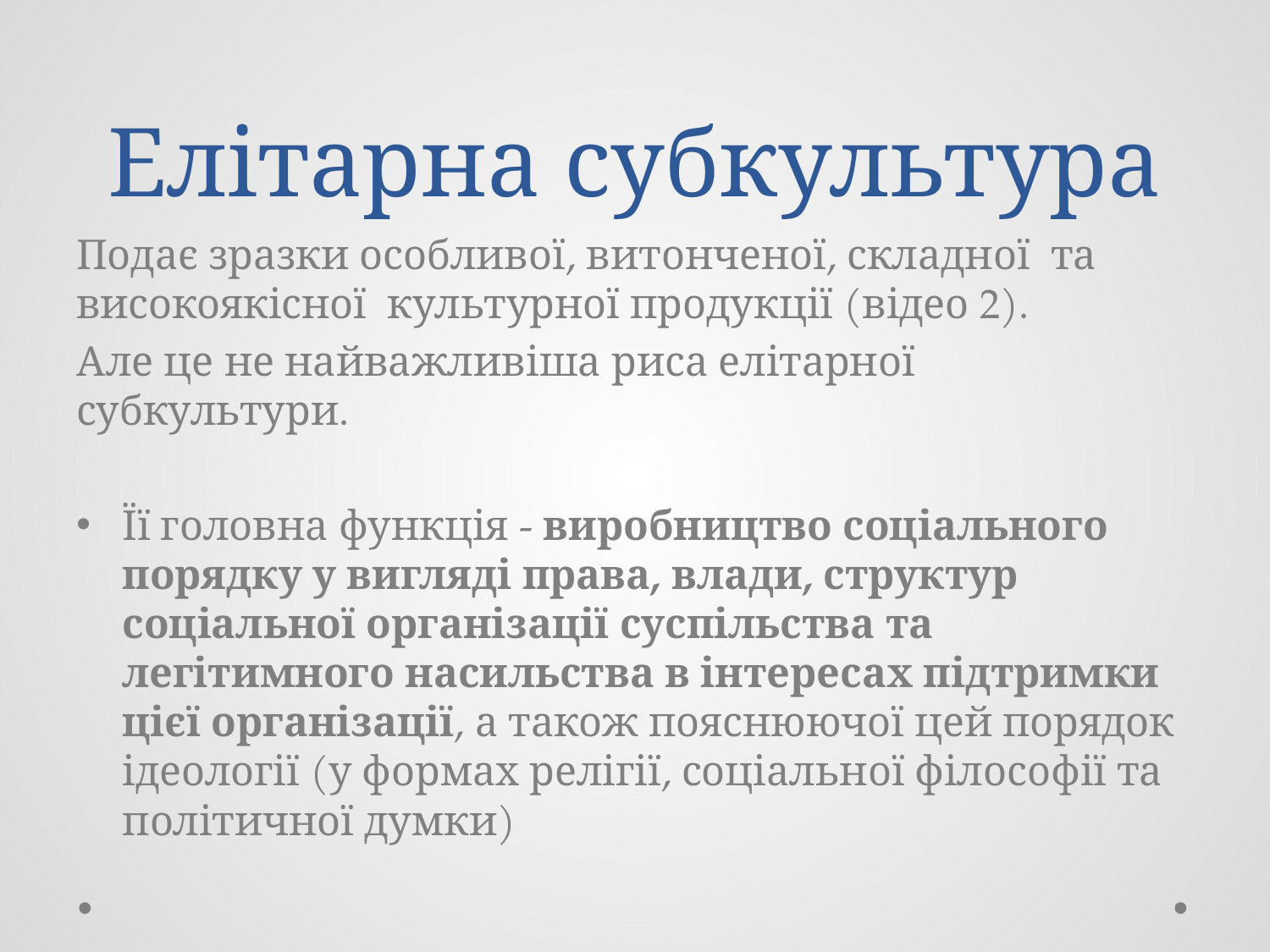

# Елітарна субкультура
Подає зразки особливої, витонченої, складної  та високоякісної  культурної продукції (відео 2).
Але це не найважливіша риса елітарної субкультури.

Її головна функція - виробництво соціального порядку у вигляді права, влади, структур соціальної організації суспільства та легітимного насильства в інтересах підтримки цієї організації, а також пояснюючої цей порядок ідеології (у формах релігії, соціальної філософії та політичної думки)